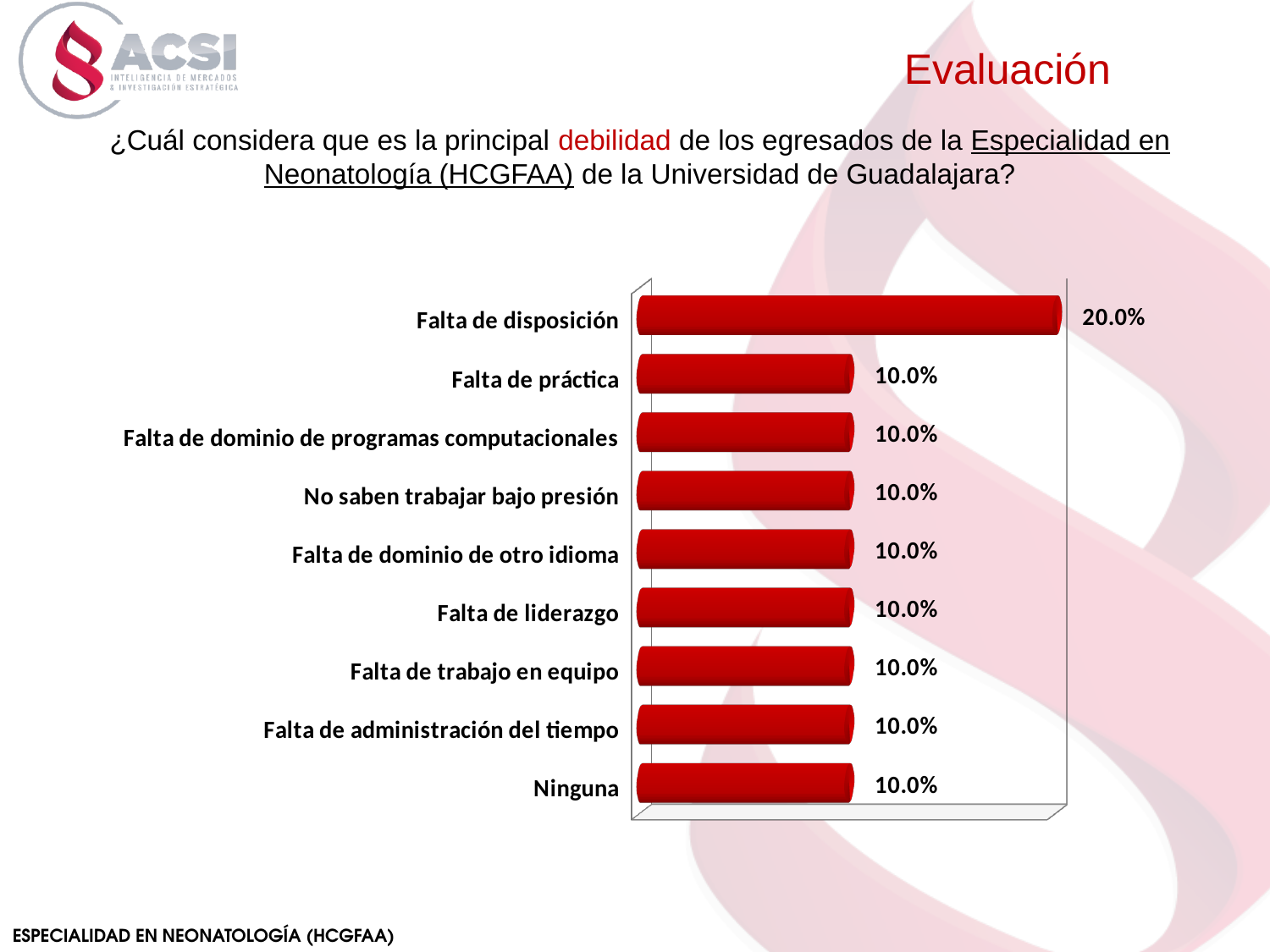

Evaluación
¿Cuál considera que es la principal debilidad de los egresados de la Especialidad en Neonatología (HCGFAA) de la Universidad de Guadalajara?

[unsupported chart]